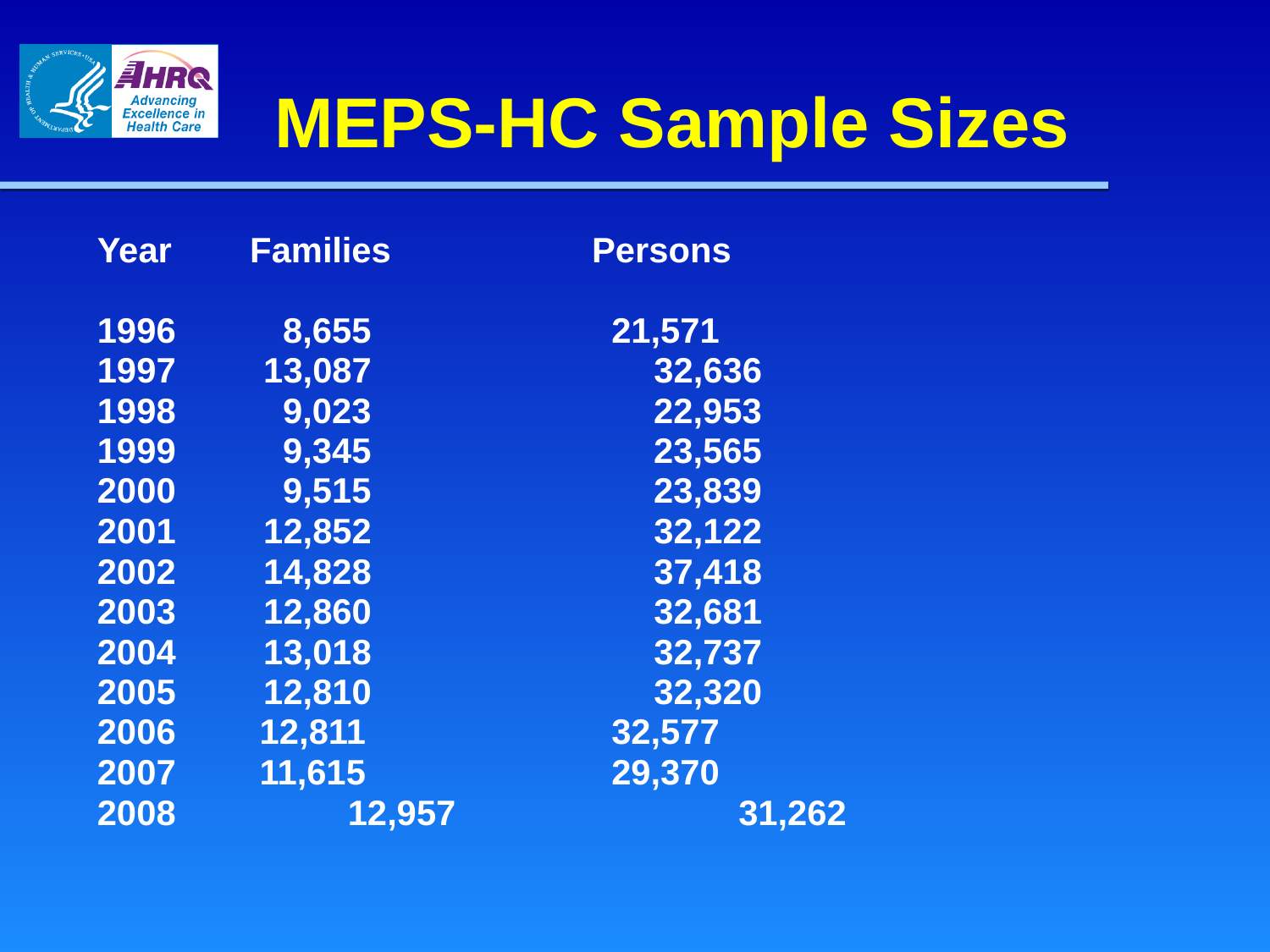

# MEPS-HC Sample Sizes
Year	       Families	    	   Persons

1996           8,655		     21,571
1997         13,087                             32,636
1998           9,023                             22,953
1999           9,345                             23,565
2000           9,515                             23,839
2001         12,852                             32,122
2002         14,828                             37,418
2003         12,860                             32,681
2004         13,018                             32,737
2005         12,810                             32,320
2006	        12,811		     32,577
2007	        11,615		     29,370
2008		    12,957		     31,262